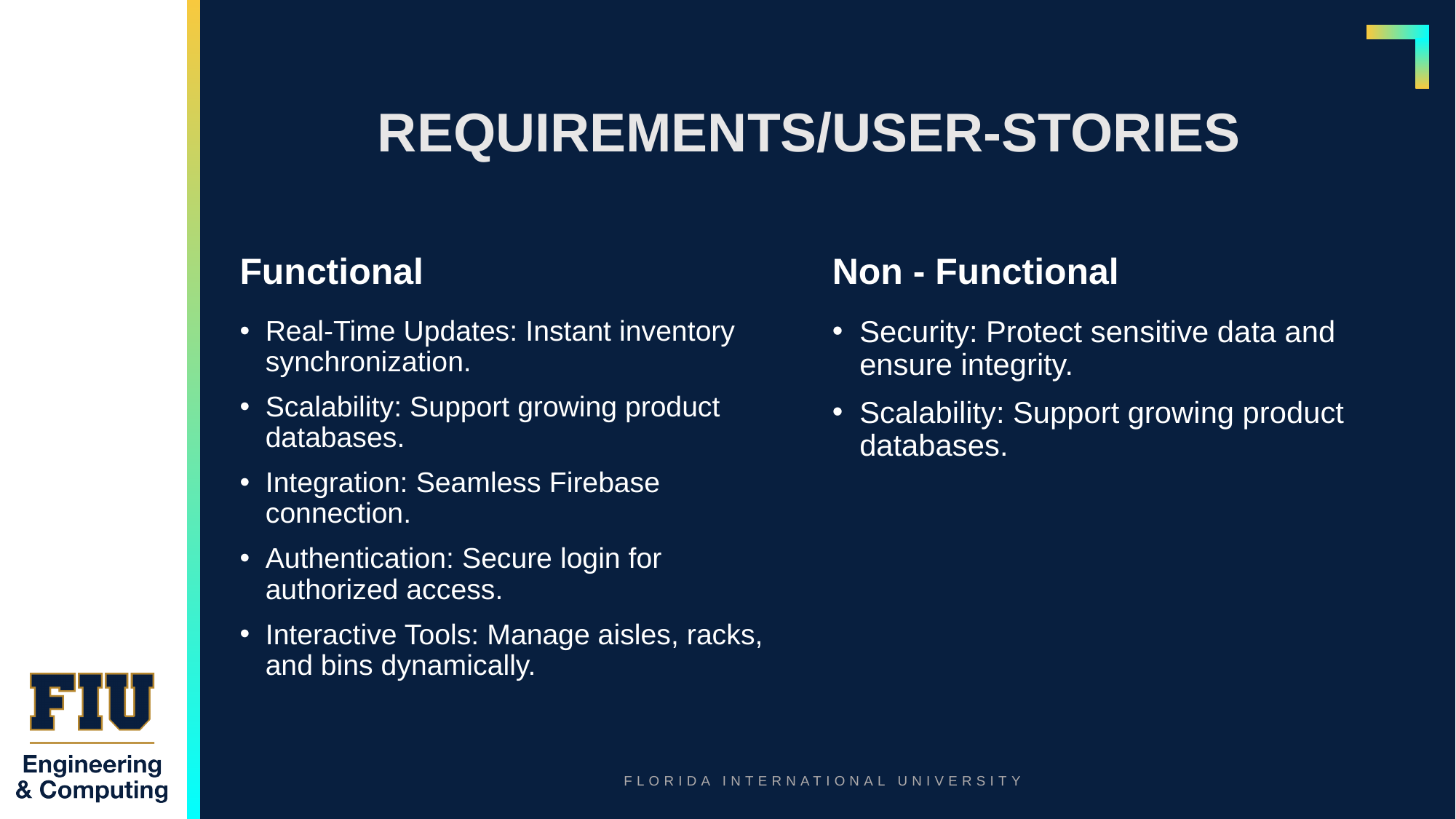

# REQUIREMENTS/USER-STORIES
Functional
Non - Functional
Real-Time Updates: Instant inventory synchronization.
Scalability: Support growing product databases.
Integration: Seamless Firebase connection.
Authentication: Secure login for authorized access.
Interactive Tools: Manage aisles, racks, and bins dynamically.

Security: Protect sensitive data and ensure integrity.
Scalability: Support growing product databases.